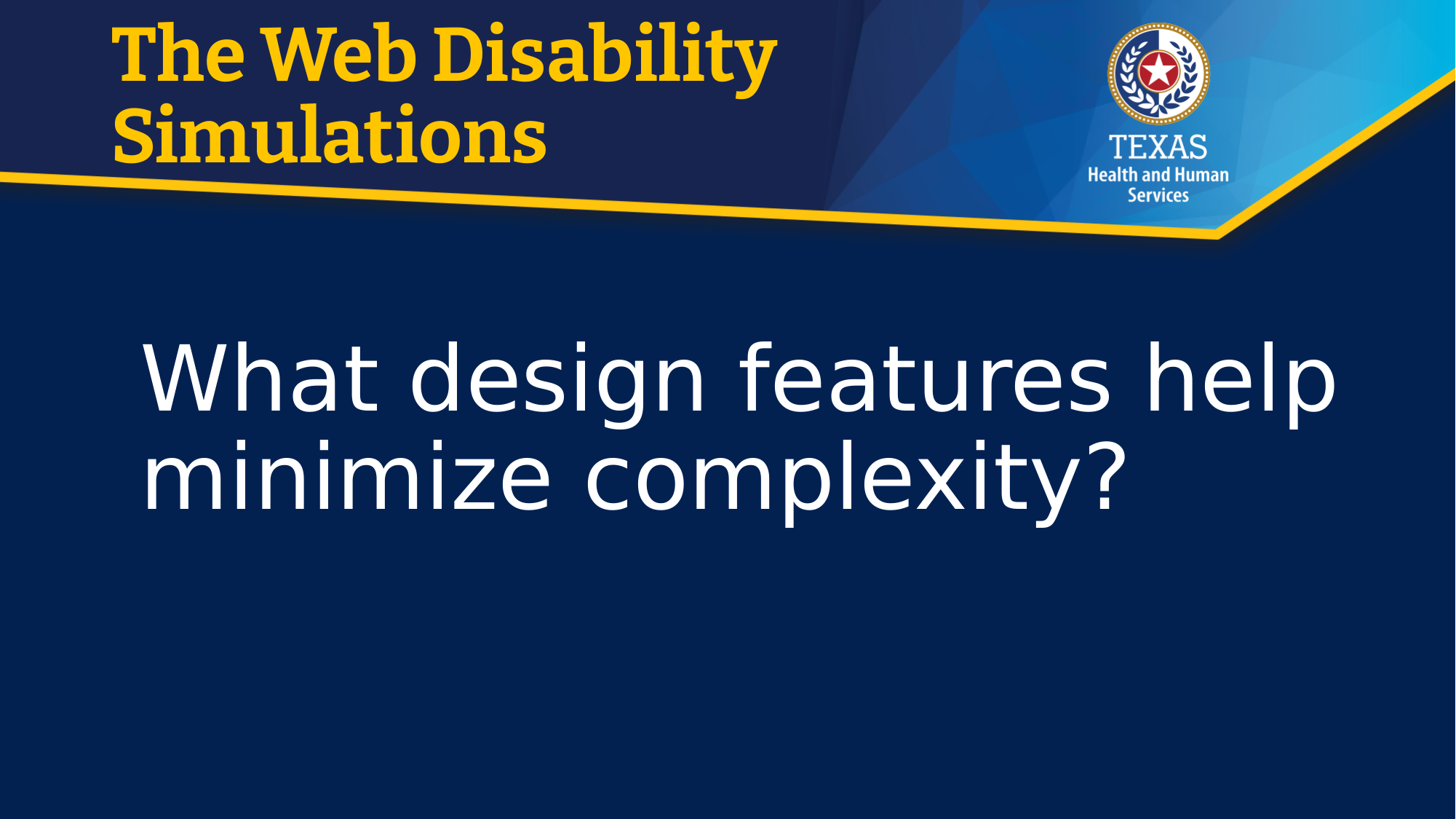

# The Web Disability Simulations
What design features help minimize complexity?